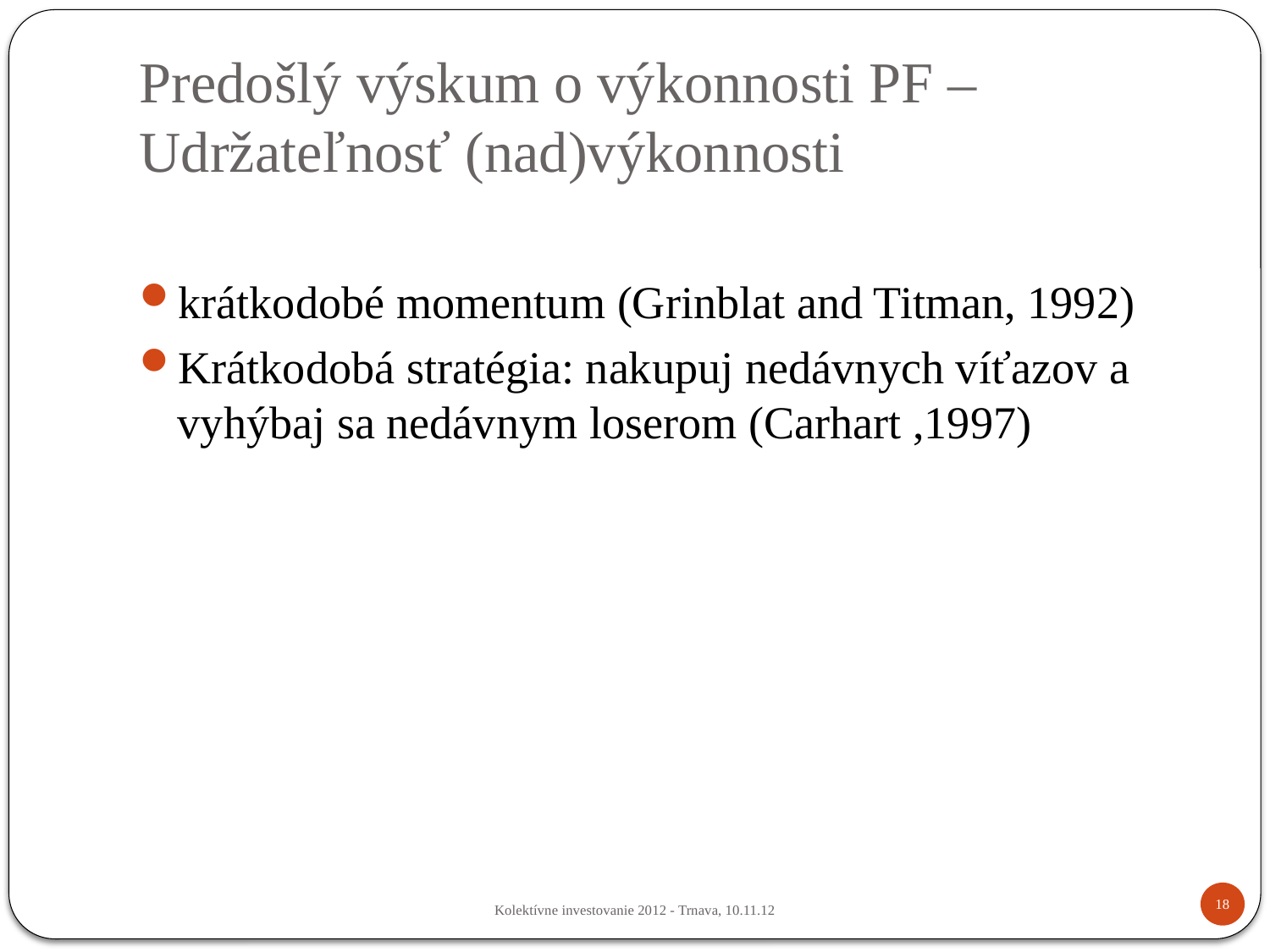

# Predošlý výskum o výkonnosti PF – Udržateľnosť (nad)výkonnosti

krátkodobé momentum (Grinblat and Titman, 1992)
Krátkodobá stratégia: nakupuj nedávnych víťazov a vyhýbaj sa nedávnym loserom (Carhart ,1997)

18
Kolektívne investovanie 2012 - Trnava, 10.11.12